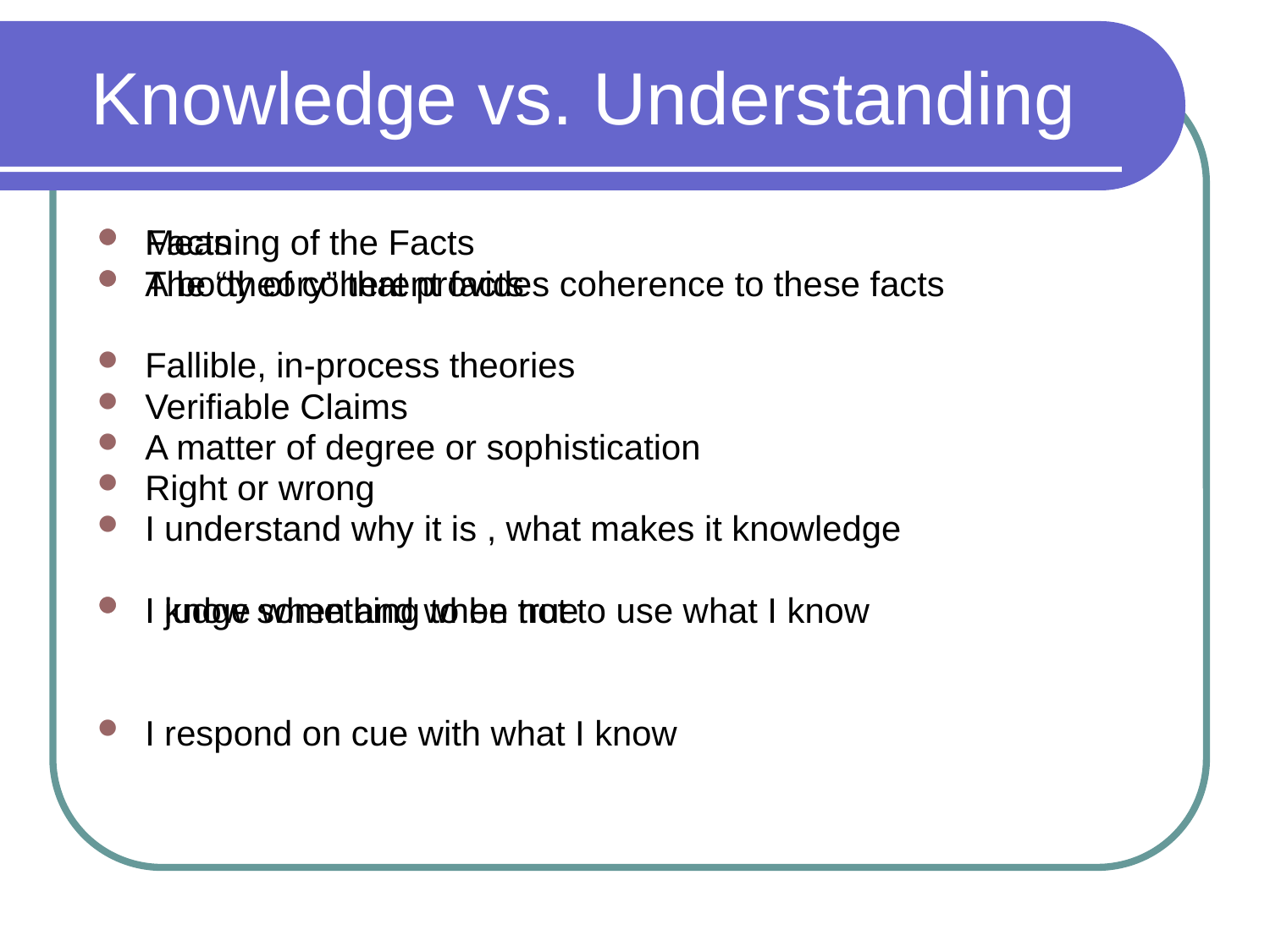

# Knowledge vs. Understanding
Facts
A body of coherent facts

Verifiable Claims

Right or wrong

I know something to be true

I respond on cue with what I know
Meaning of the Facts
The “theory” that provides coherence to these facts

Fallible, in-process theories

A matter of degree or sophistication

I understand why it is , what makes it knowledge

I judge when and when not to use what I know